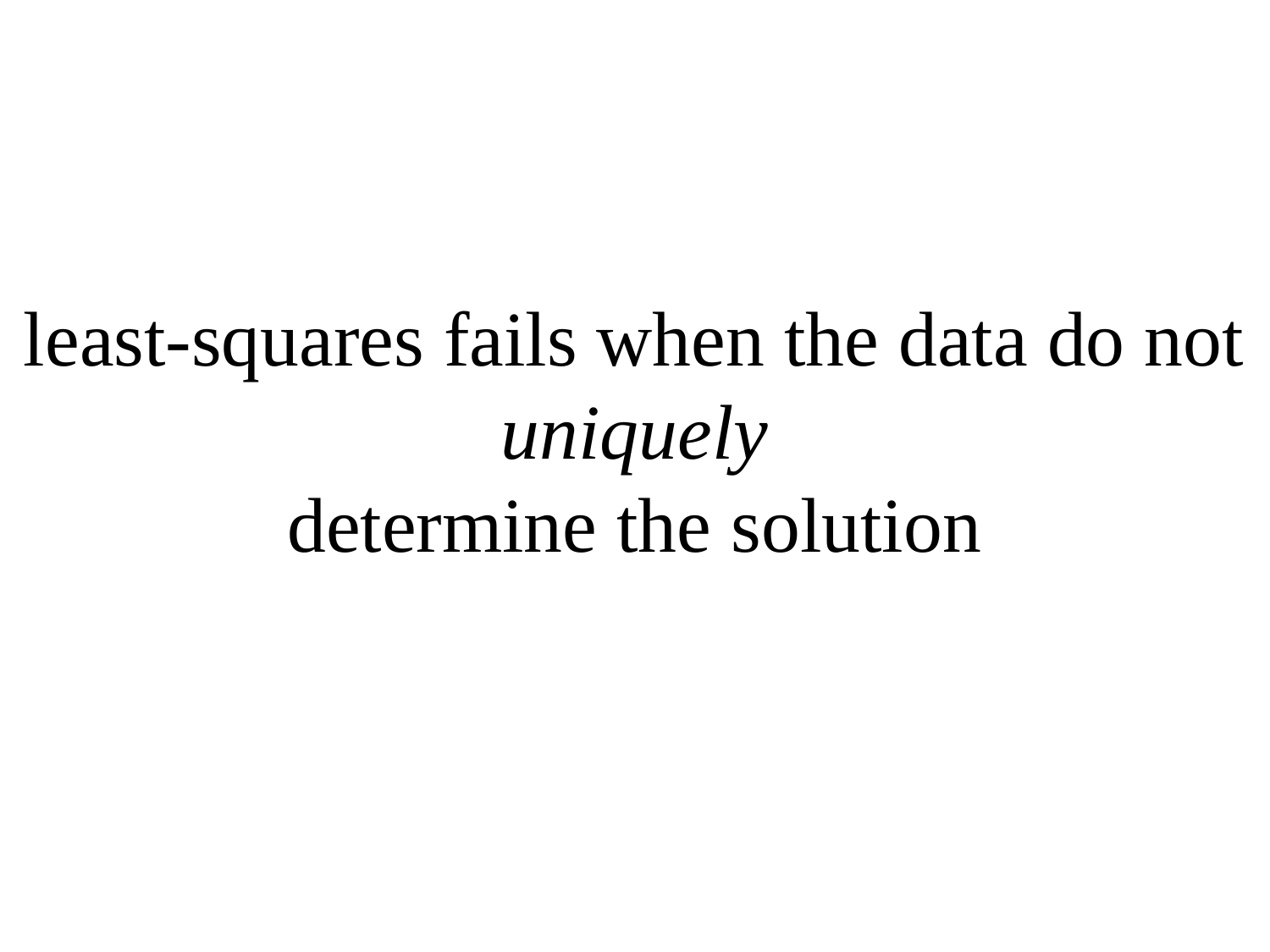

# least-squares fails when the data do not uniquely determine the solution